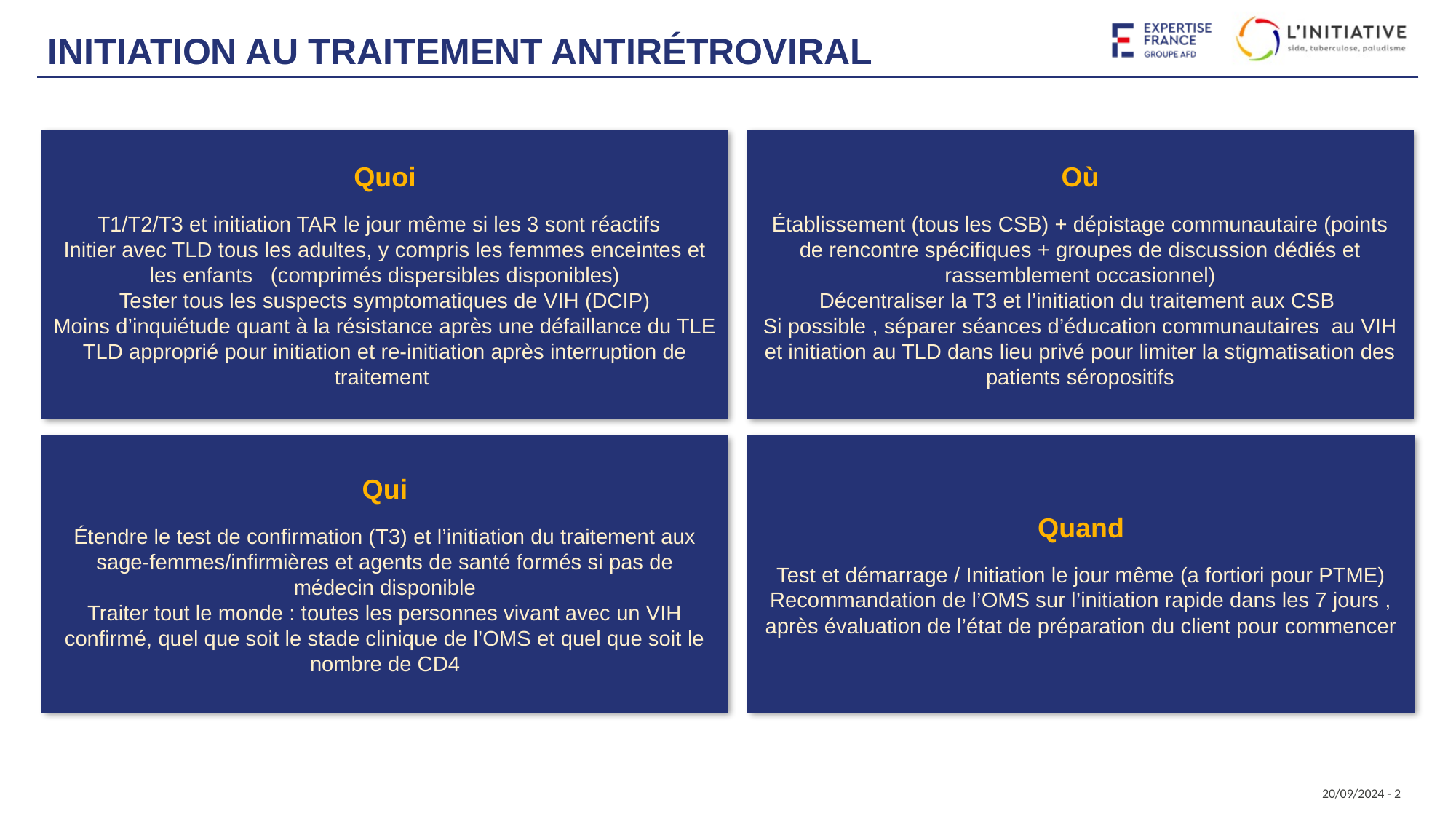

# Initiation au traitement antirétroviral
Quoi

T1/T2/T3 et initiation TAR le jour même si les 3 sont réactifs
Initier avec TLD tous les adultes, y compris les femmes enceintes et les enfants   (comprimés dispersibles disponibles)
Tester tous les suspects symptomatiques de VIH (DCIP)
Moins d’inquiétude quant à la résistance après une défaillance du TLE
TLD approprié pour initiation et re-initiation après interruption de traitement
Où

Établissement (tous les CSB) + dépistage communautaire (points de rencontre spécifiques + groupes de discussion dédiés et rassemblement occasionnel)
Décentraliser la T3 et l’initiation du traitement aux CSB
Si possible , séparer séances d’éducation communautaires  au VIH et initiation au TLD dans lieu privé pour limiter la stigmatisation des patients séropositifs
Qui

Étendre le test de confirmation (T3) et l’initiation du traitement aux sage-femmes/infirmières et agents de santé formés si pas de médecin disponible
Traiter tout le monde : toutes les personnes vivant avec un VIH confirmé, quel que soit le stade clinique de l’OMS et quel que soit le nombre de CD4
Quand

Test et démarrage / Initiation le jour même (a fortiori pour PTME)
Recommandation de l’OMS sur l’initiation rapide dans les 7 jours , après évaluation de l’état de préparation du client pour commencer
20/09/2024 - 2